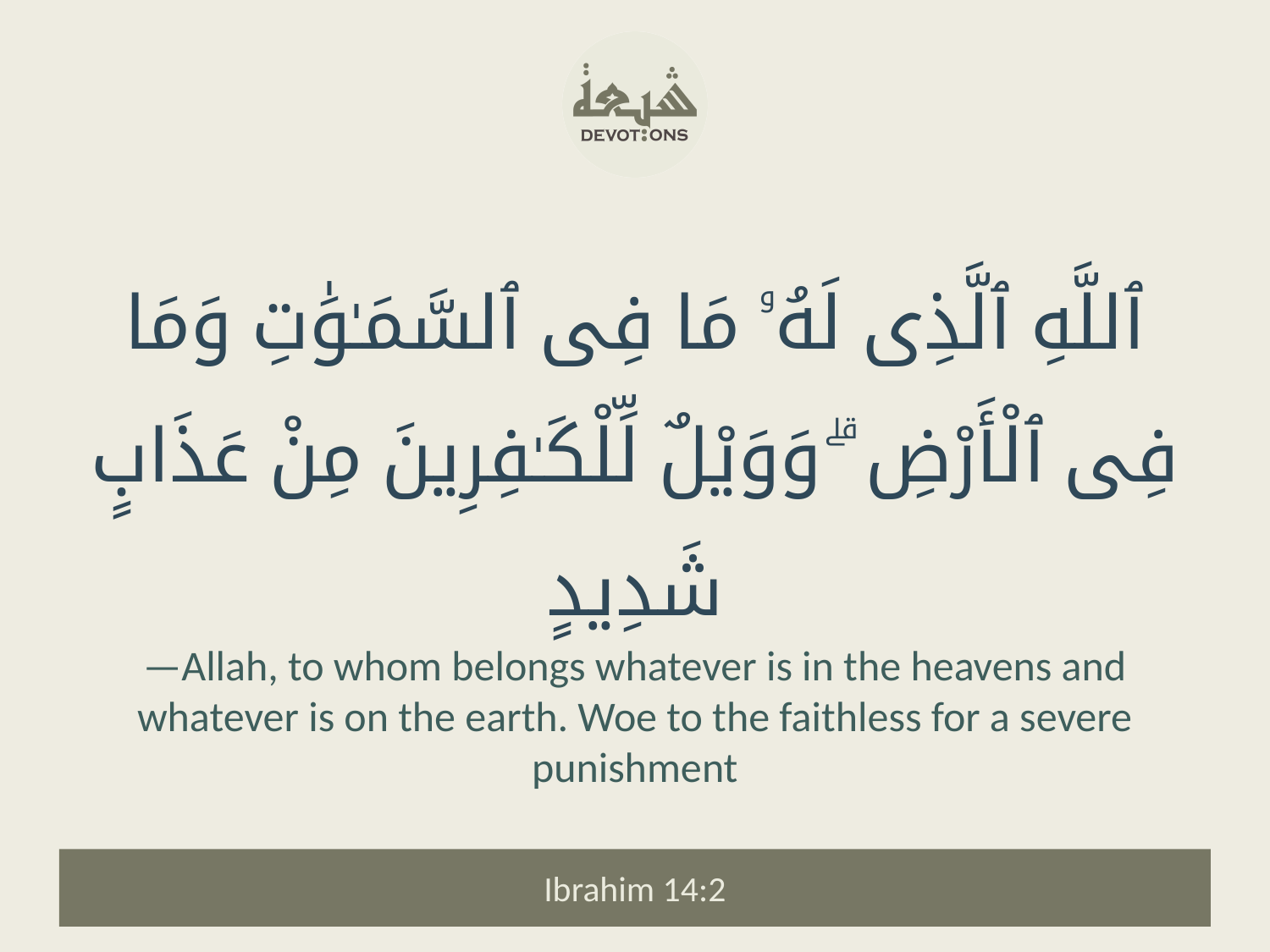

ٱللَّهِ ٱلَّذِى لَهُۥ مَا فِى ٱلسَّمَـٰوَٰتِ وَمَا فِى ٱلْأَرْضِ ۗ وَوَيْلٌ لِّلْكَـٰفِرِينَ مِنْ عَذَابٍ شَدِيدٍ
—Allah, to whom belongs whatever is in the heavens and whatever is on the earth. Woe to the faithless for a severe punishment
Ibrahim 14:2